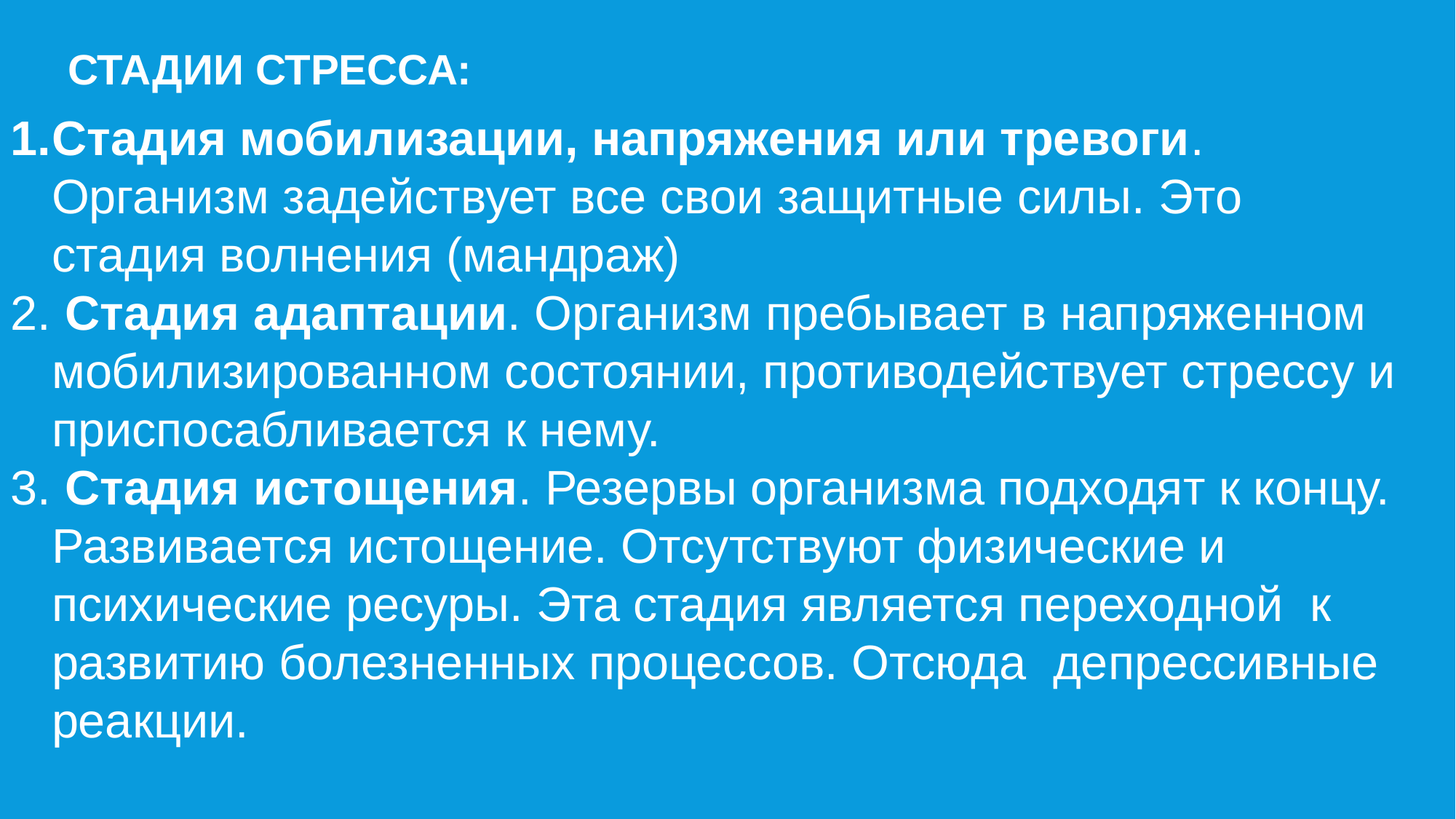

СТАДИИ СТРЕССА:
Стадия мобилизации, напряжения или тревоги. Организм задействует все свои защитные силы. Это стадия волнения (мандраж)
 Стадия адаптации. Организм пребывает в напряженном мобилизированном состоянии, противодействует стрессу и приспосабливается к нему.
 Стадия истощения. Резервы организма подходят к концу. Развивается истощение. Отсутствуют физические и психические ресуры. Эта стадия является переходной  к развитию болезненных процессов. Отсюда  депрессивные реакции.